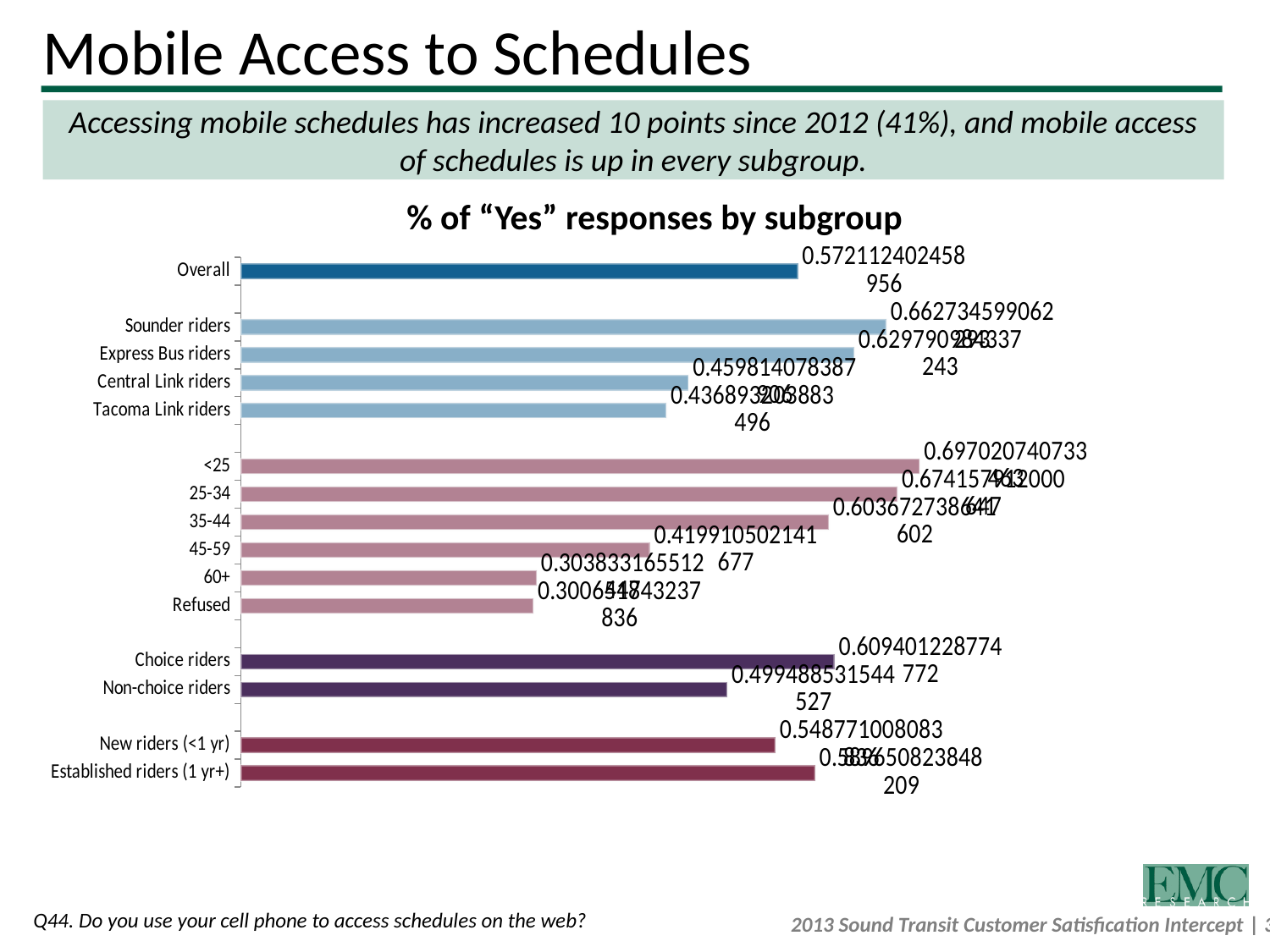

# Mobile Access to Schedules
Accessing mobile schedules has increased 10 points since 2012 (41%), and mobile access of schedules is up in every subgroup.
% of “Yes” responses by subgroup

### Chart

| Category | Initial |
|---|---|
| Overall | 0.572112402458956 |
|     | None |
| Sounder riders | 0.662734599062293 |
| Express Bus riders | 0.629790984337243 |
| Central Link riders | 0.4598140783879061 |
| Tacoma Link riders | 0.43689320388349573 |
|   | None |
| <25 | 0.697020740733463 |
| 25-34 | 0.6741579120006468 |
| 35-44 | 0.6036727386416018 |
| 45-59 | 0.4199105021416774 |
| 60+ | 0.30383316551244743 |
| Refused | 0.300651843237836 |
|    | None |
| Choice riders | 0.6094012287747721 |
| Non-choice riders | 0.499488531544527 |
|            | None |
| New riders (<1 yr) | 0.5487710080838364 |
| Established riders (1 yr+) | 0.5896508238482085 |
Q44. Do you use your cell phone to access schedules on the web?